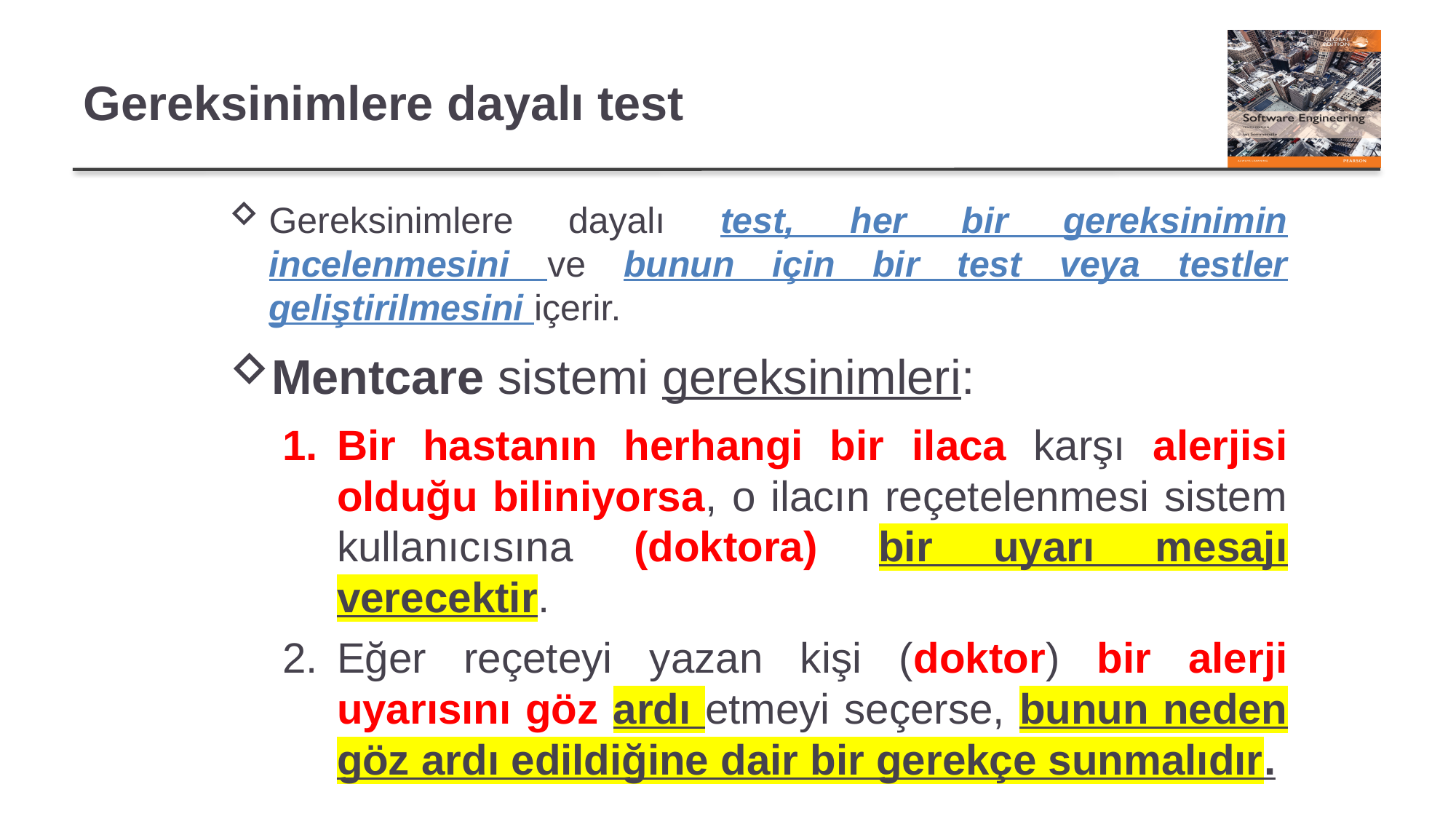

# Gereksinimlere dayalı test
Gereksinimlere dayalı test, her bir gereksinimin incelenmesini ve bunun için bir test veya testler geliştirilmesini içerir.
Mentcare sistemi gereksinimleri:
Bir hastanın herhangi bir ilaca karşı alerjisi olduğu biliniyorsa, o ilacın reçetelenmesi sistem kullanıcısına (doktora) bir uyarı mesajı verecektir.
Eğer reçeteyi yazan kişi (doktor) bir alerji uyarısını göz ardı etmeyi seçerse, bunun neden göz ardı edildiğine dair bir gerekçe sunmalıdır.